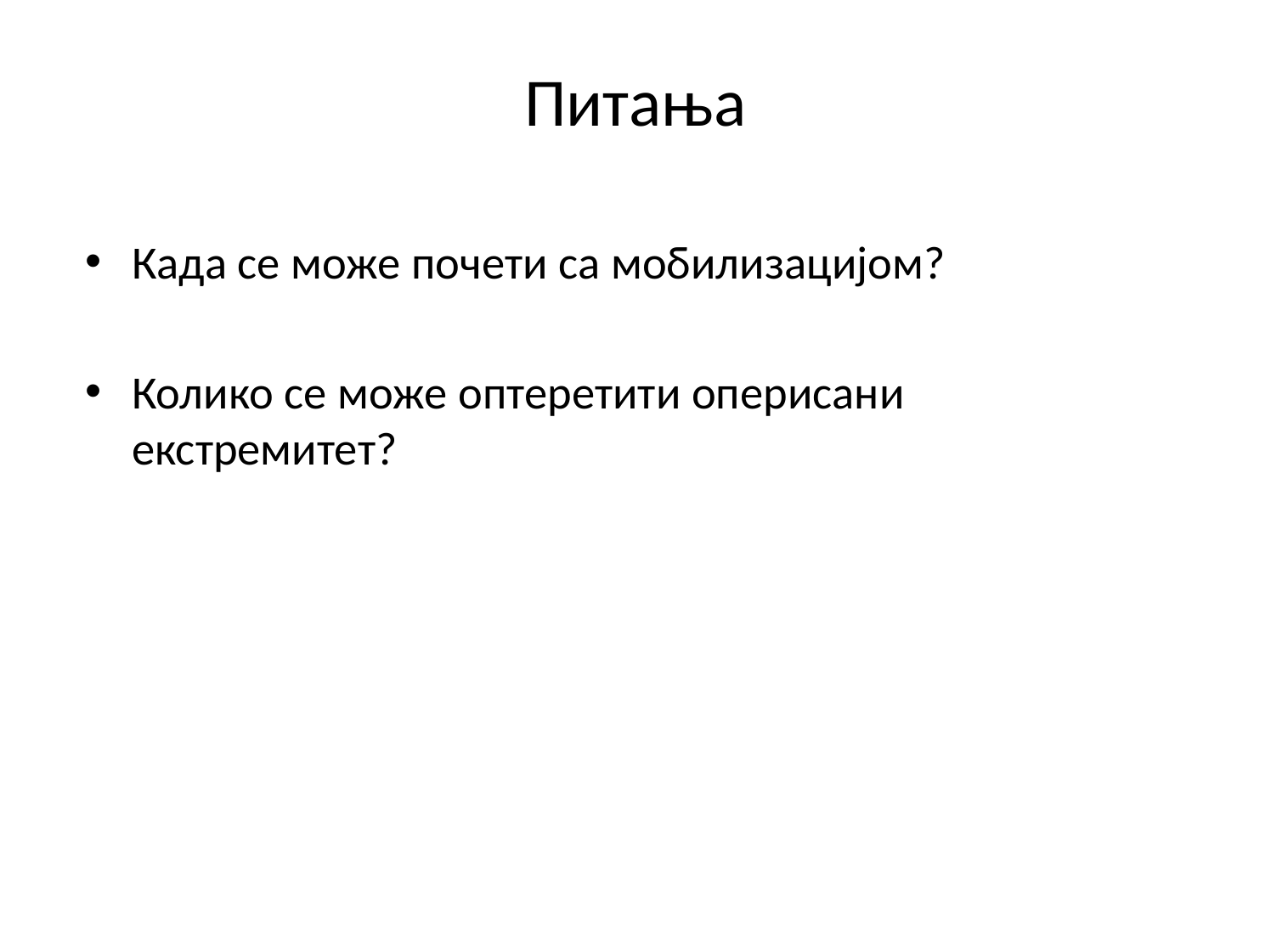

# Питања
Када се може почети са мобилизацијом?

Колико се може оптеретити оперисани екстремитет?